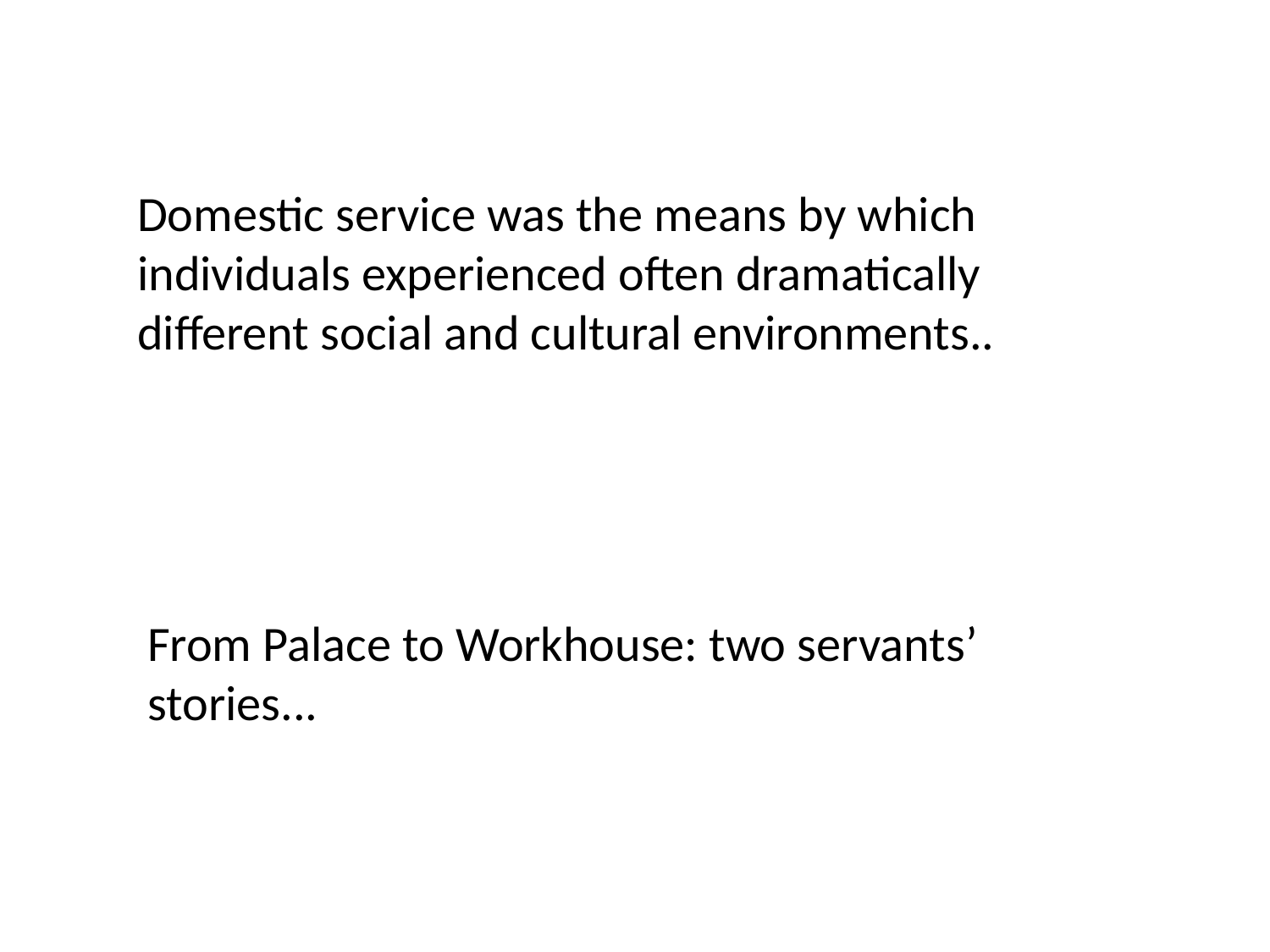

Domestic service was the means by which individuals experienced often dramatically different social and cultural environments..
From Palace to Workhouse: two servants’ stories...